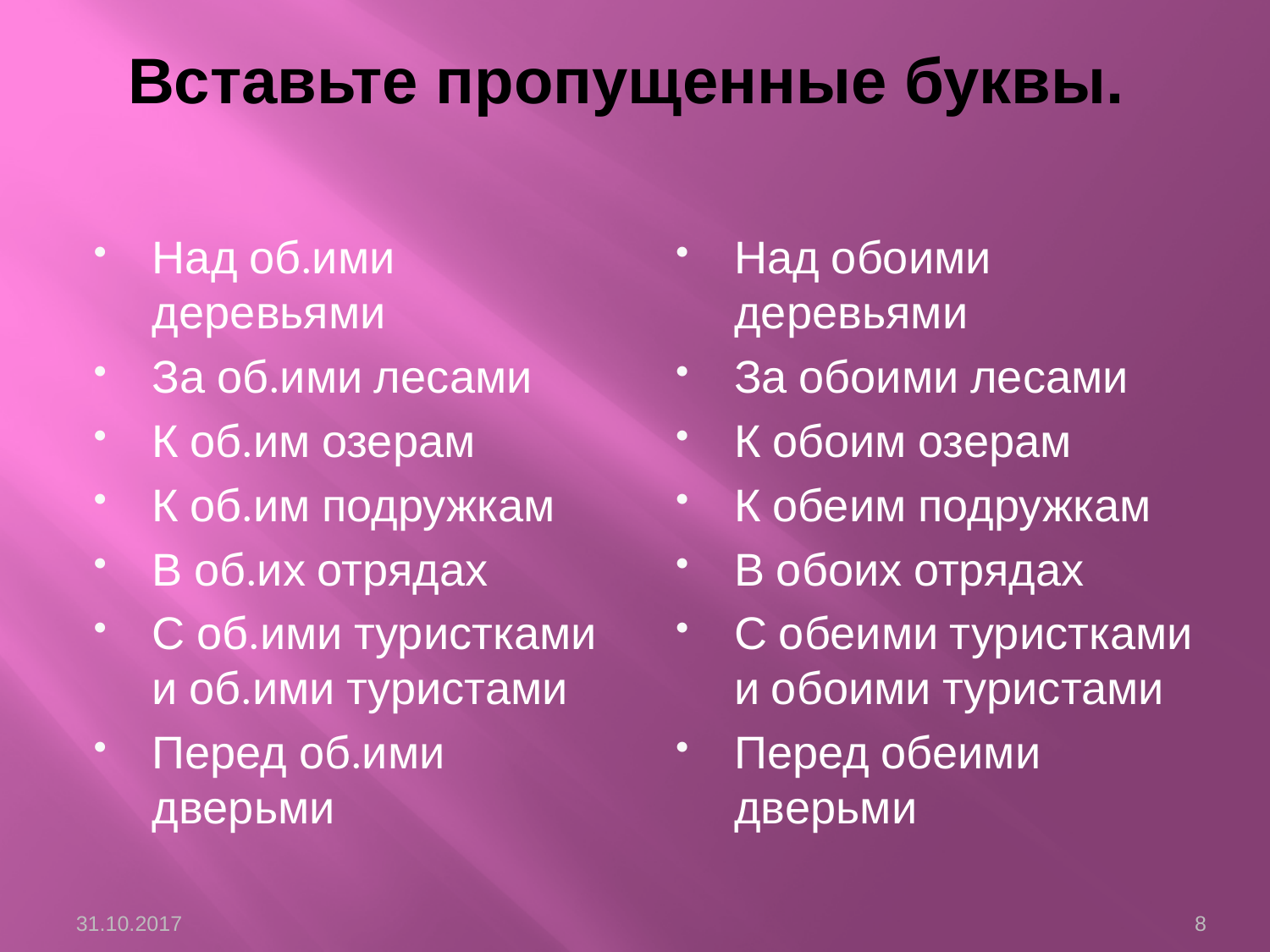

# Вставьте пропущенные буквы.
Над об.ими деревьями
За об.ими лесами
К об.им озерам
К об.им подружкам
В об.их отрядах
С об.ими туристками и об.ими туристами
Перед об.ими дверьми
Над обоими деревьями
За обоими лесами
К обоим озерам
К обеим подружкам
В обоих отрядах
С обеими туристками и обоими туристами
Перед обеими дверьми

31.10.2017
8